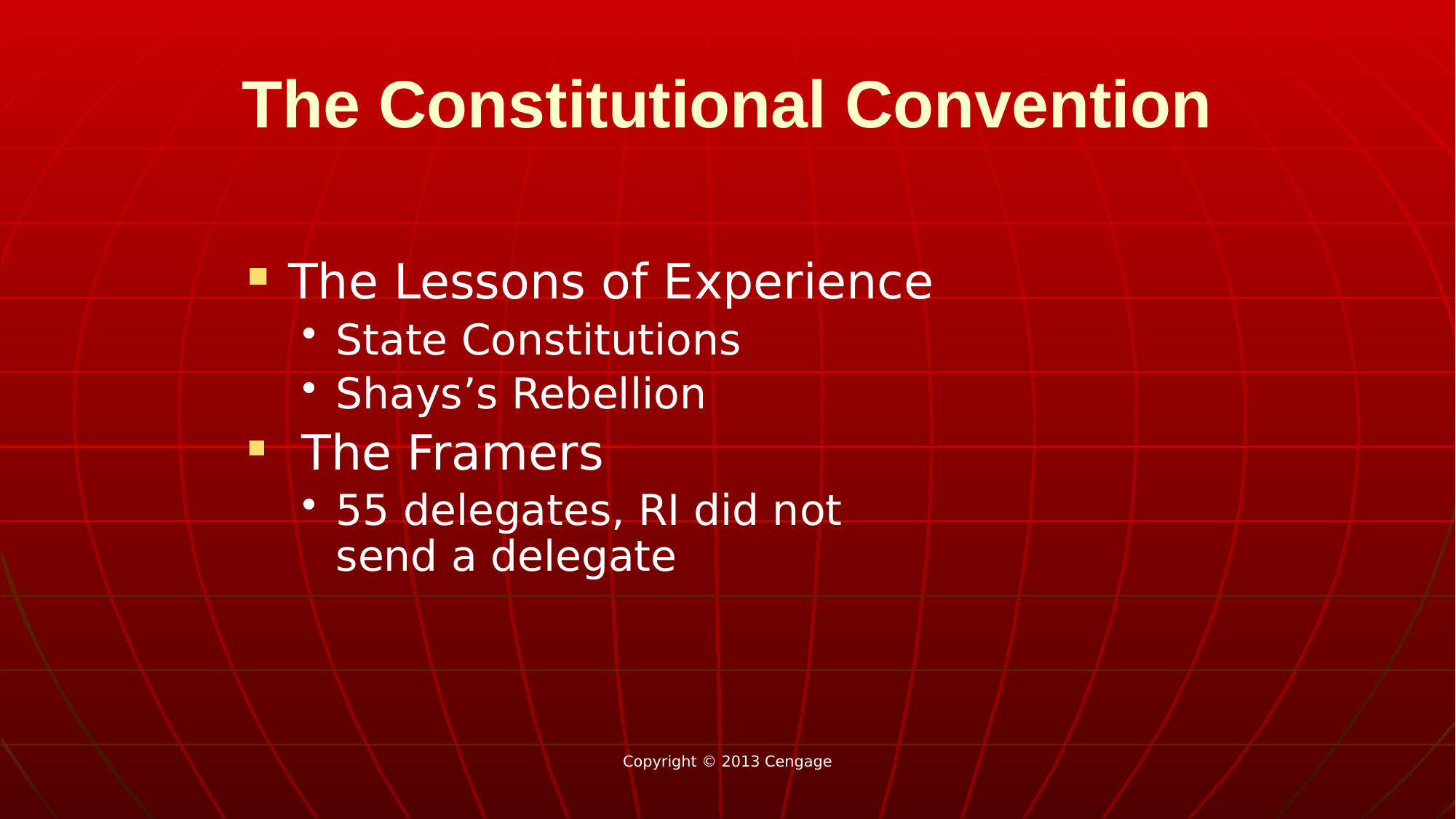

# The Constitutional Convention

The Lessons of Experience
State Constitutions
Shays’s Rebellion
 The Framers
55 delegates, RI did not send a delegate

Copyright © 2013 Cengage